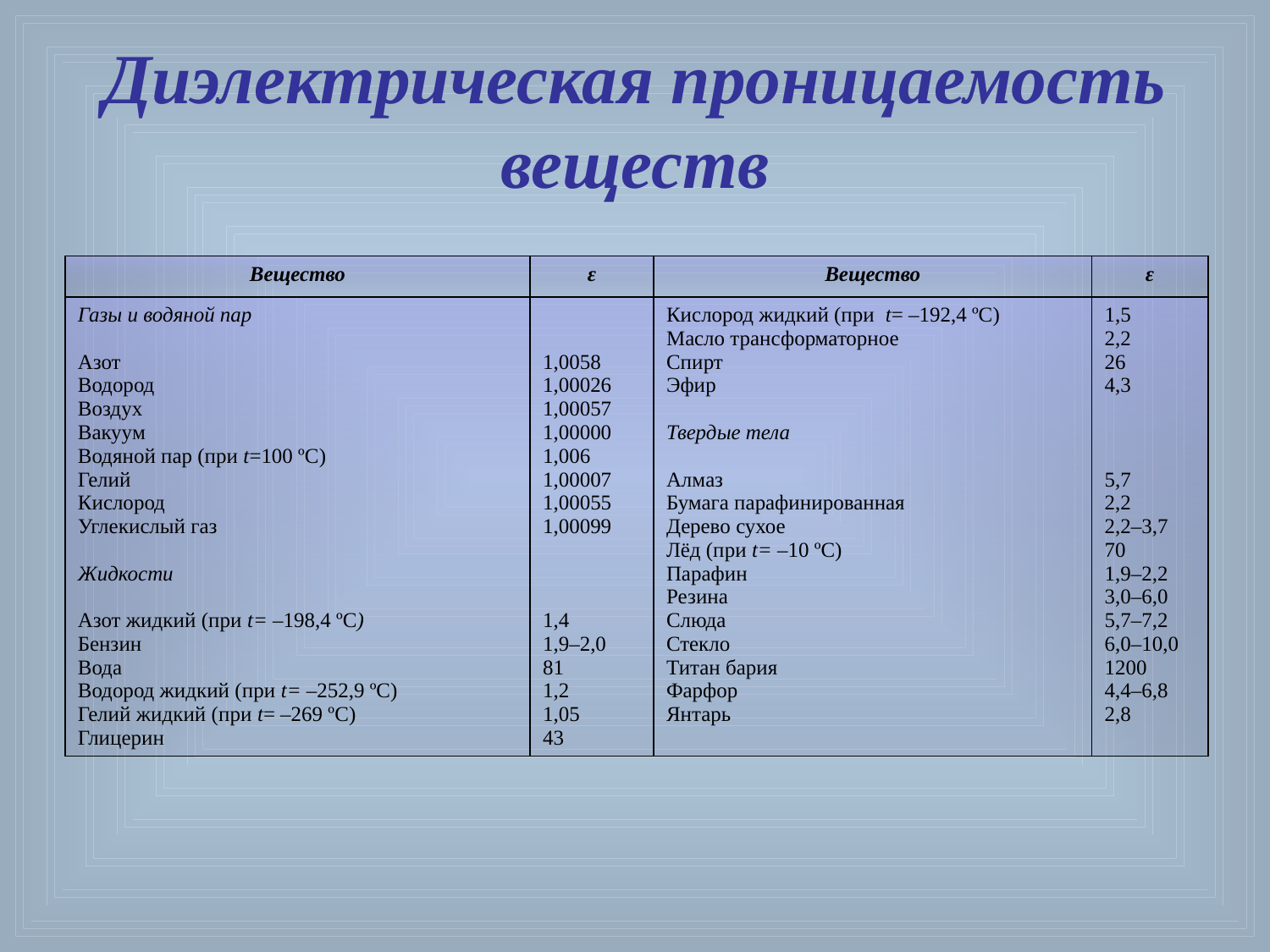

# Диэлектрическая проницаемость веществ
| Вещество | ε | Вещество | ε |
| --- | --- | --- | --- |
| Газы и водяной пар Азот Водород Воздух Вакуум Водяной пар (при t=100 ºС) Гелий Кислород Углекислый газ Жидкости Азот жидкий (при t= –198,4 ºС) Бензин Вода Водород жидкий (при t= –252,9 ºС) Гелий жидкий (при t= –269 ºC) Глицерин | 1,0058 1,00026 1,00057 1,00000 1,006 1,00007 1,00055 1,00099 1,4 1,9–2,0 81 1,2 1,05 43 | Кислород жидкий (при t= –192,4 ºС) Масло трансформаторное Спирт Эфир Твердые тела Алмаз Бумага парафинированная Дерево сухое Лёд (при t= –10 ºС) Парафин Резина Слюда Стекло Титан бария Фарфор Янтарь | 1,5 2,2 26 4,3 5,7 2,2 2,2–3,7 70 1,9–2,2 3,0–6,0 5,7–7,2 6,0–10,0 1200 4,4–6,8 2,8 |